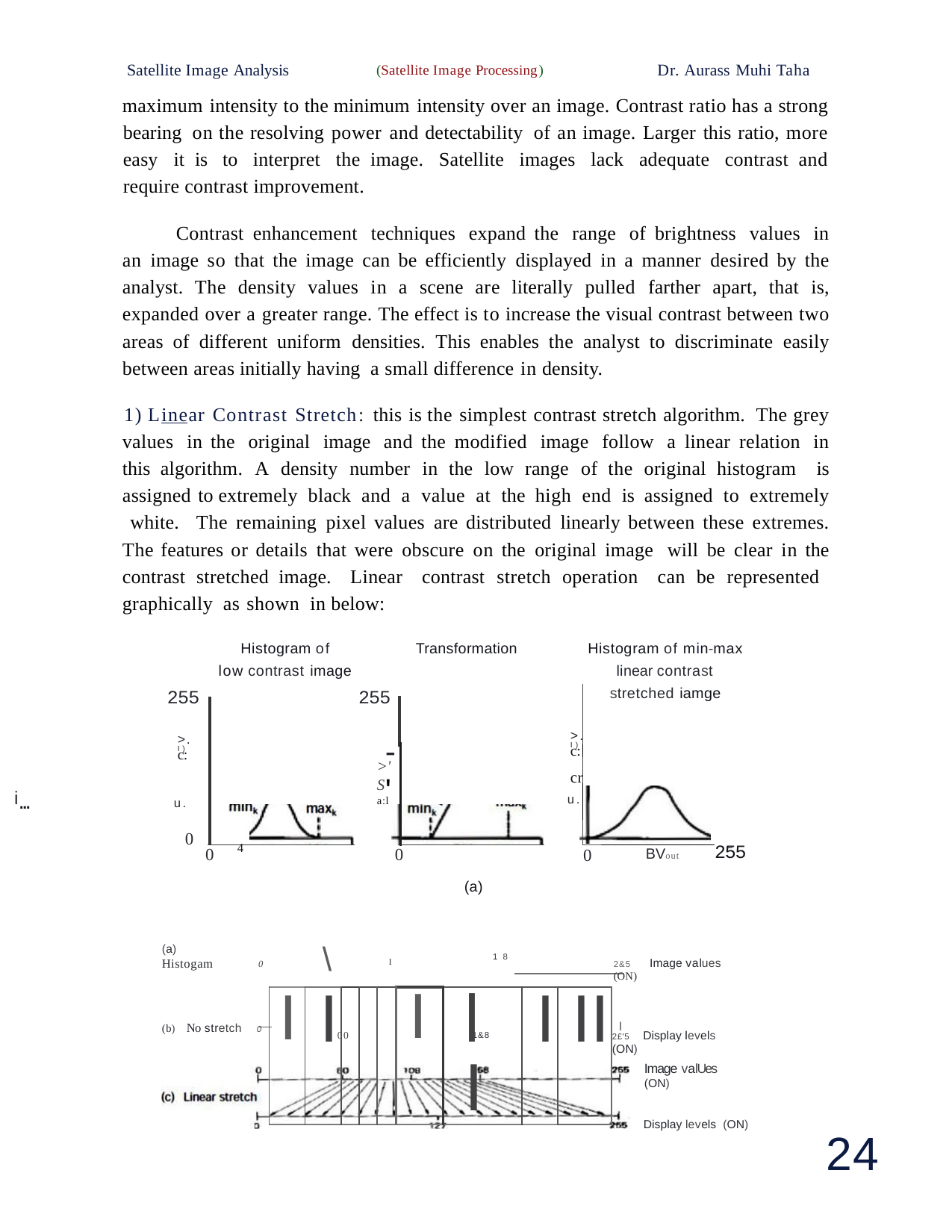

Satellite Image Analysis                      (Satellite Image Processing)                       Dr. Aurass Muhi Taha

maximum intensity to the minimum intensity over an image. Contrast ratio has a strong bearing  on the resolving power and detectability  of an image. Larger this ratio, more easy  it is  to  interpret  the image.  Satellite  images  lack  adequate  contrast and require contrast improvement.

Contrast enhancement  techniques  expand the  range  of brightness  values  in an image so that the image can be efficiently displayed in a manner desired by the analyst. The density values in a scene are literally pulled farther apart, that is, expanded over a greater range. The effect is to increase the visual contrast between two areas of different uniform densities. This enables the analyst to discriminate easily between areas initially having  a small difference in density.

1) Linear Contrast Stretch: this is the simplest contrast stretch algorithm.  The grey values  in the  original  image  and the modified  image  follow  a linear relation  in this algorithm. A density number in the low range of the original histogram  is assigned to extremely  black  and  a  value  at  the  high  end  is  assigned  to  extremely  white.  The remaining pixel values are distributed linearly between these extremes. The features or details that were obscure on the original image  will be clear in the contrast stretched image.  Linear  contrast stretch operation  can be represented  graphically  as shown  in below:
Histogram of
low contrast image
Transformation
Histogram of min-max
linear contrast

stretched iamge
255
255

>.
>.
- '
I)
c:

I)

c:
>'S
a:l

cr
i...

u.
u.

0
255
4
0
0
0
BVout

(a)
|  |  |  |  |  |  |  |  |  |  |  |
| --- | --- | --- | --- | --- | --- | --- | --- | --- | --- | --- |
| I | I |  |  |  | I |  | l I |  | I | II |
\
(a)   Histogam
1 8
2&5      Image values  (ON)
I
0

I
(b)   No stretch	0

2£'5     Display levels  (ON)
00
1&8
Image valUes  (ON)

Display levels  (ON)
24